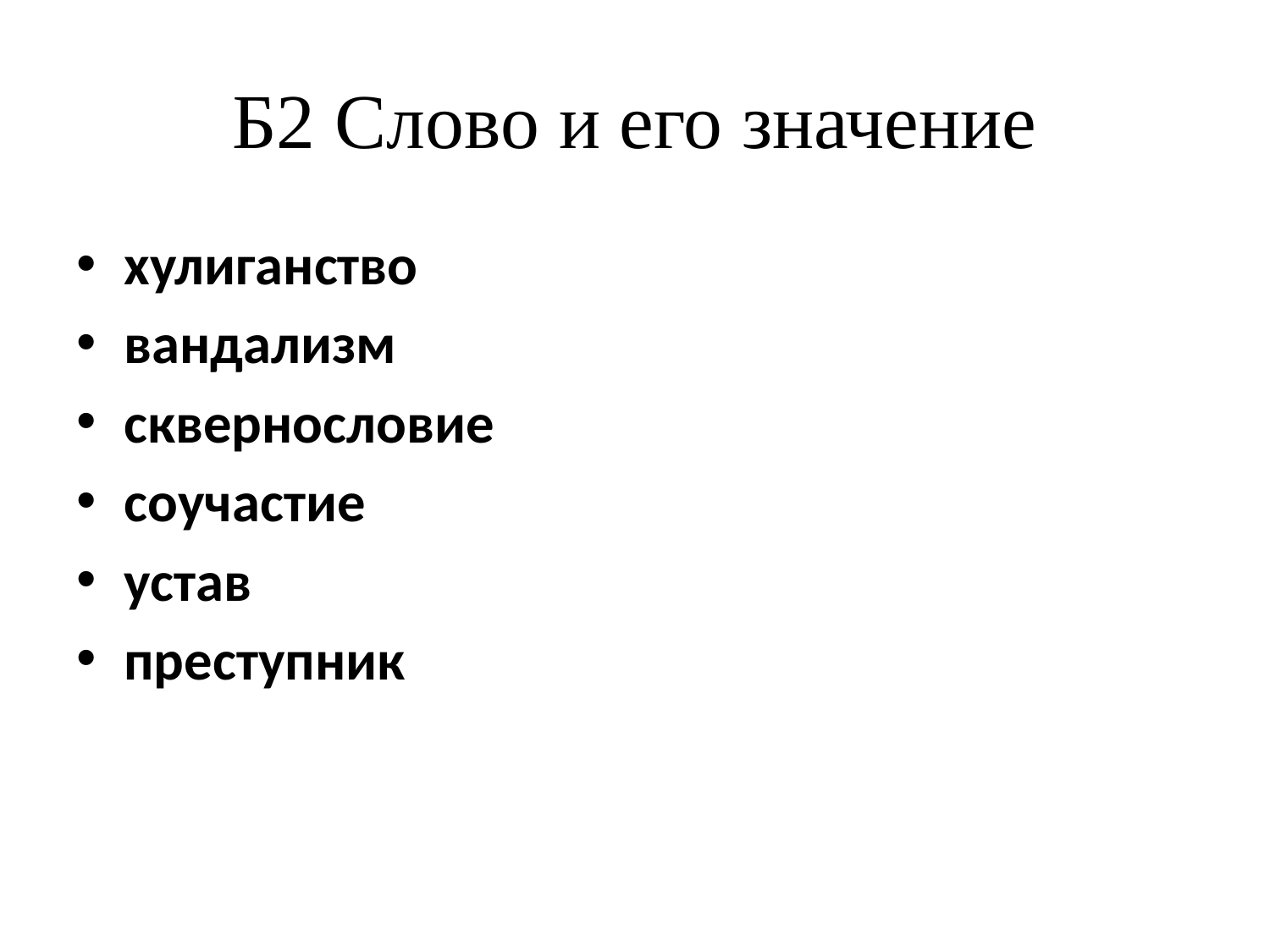

# Б2 Слово и его значение
хулиганство
вандализм
сквернословие
соучастие
устав
преступник